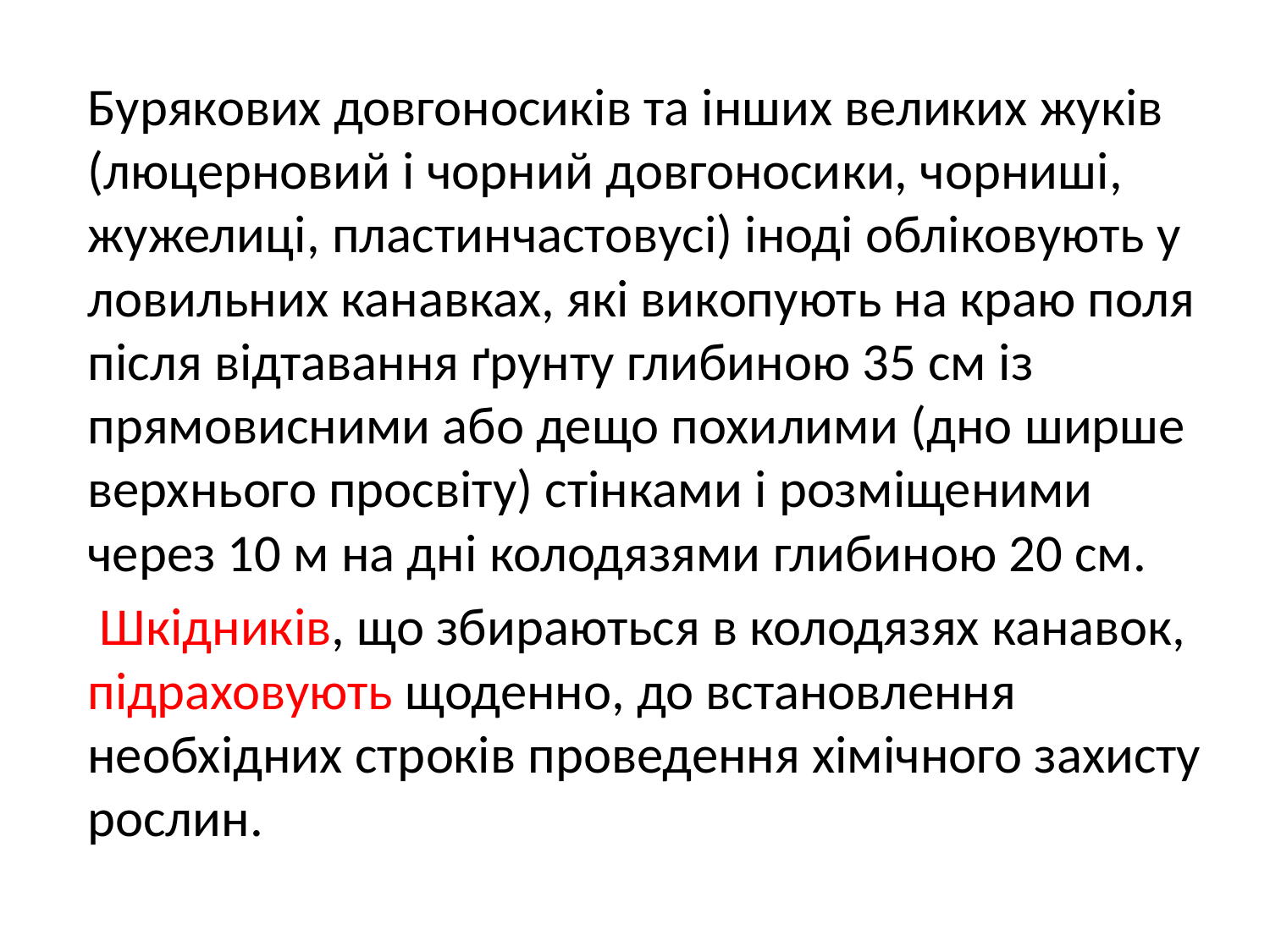

Бурякових довгоносиків та інших великих жуків (люцерновий і чорний довгоносики, чорниші, жужелиці, пластинчастовусі) іноді обліковують у ловильних канавках, які викопують на краю поля після відтавання ґрунту глибиною 35 см із прямовисними або дещо похилими (дно ширше верхнього просвіту) стінками і розміщеними через 10 м на дні колодязями глибиною 20 см.
 Шкідників, що збираються в колодязях канавок, підраховують щоденно, до встановлення необхідних строків проведення хімічного захисту рослин.